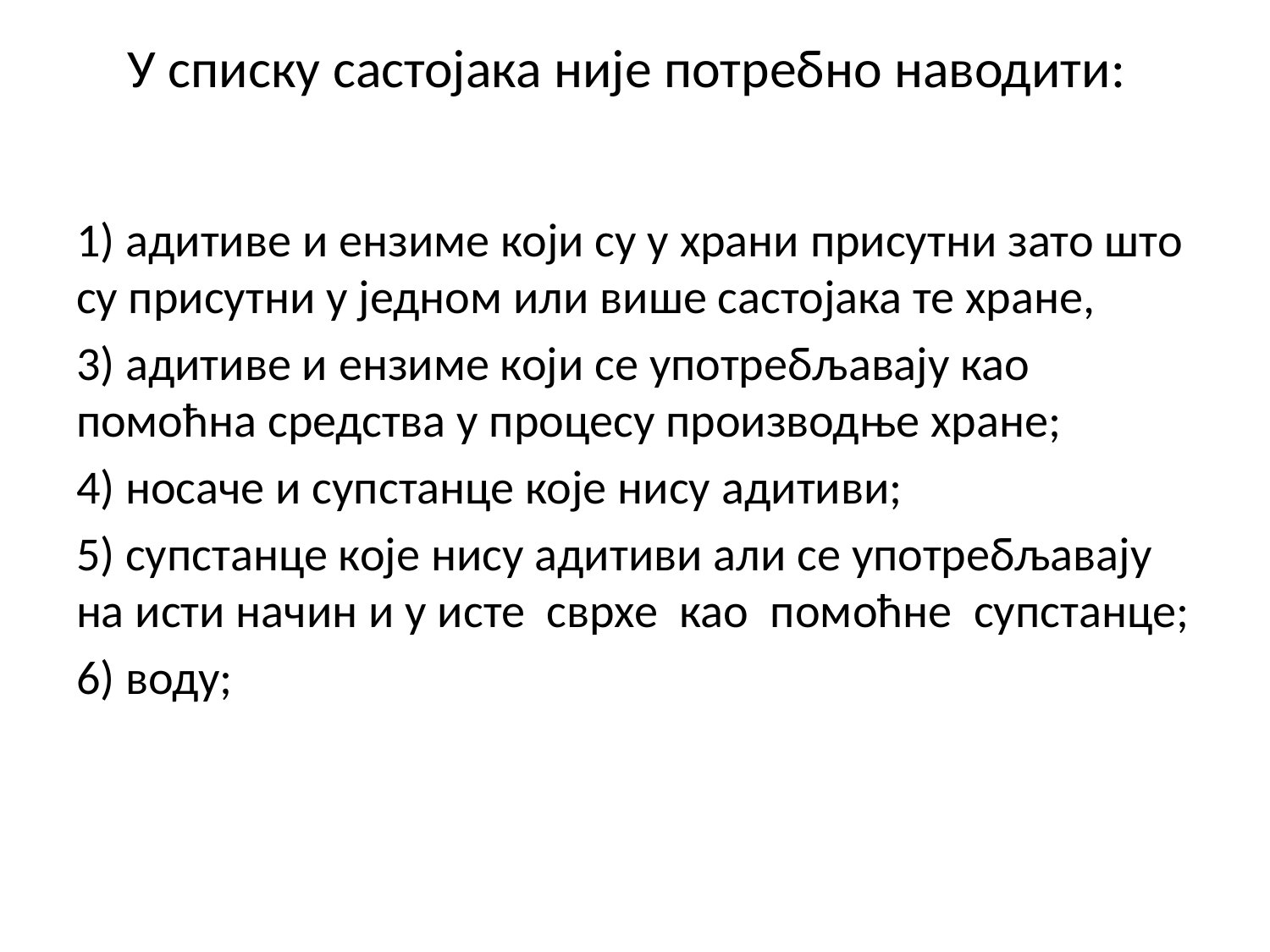

# У списку састојака није потребно наводити:

1) адитиве и ензиме који су у храни присутни зато што су присутни у једном или више састојака те хране,
3) адитиве и ензиме који се употребљавају као помоћна средства у процесу производње хране;
4) носаче и супстанце које нису адитиви;
5) супстанце које нису адитиви али се употребљавају на исти начин и у исте  сврхе  као  помоћне  супстанце;
6) воду;